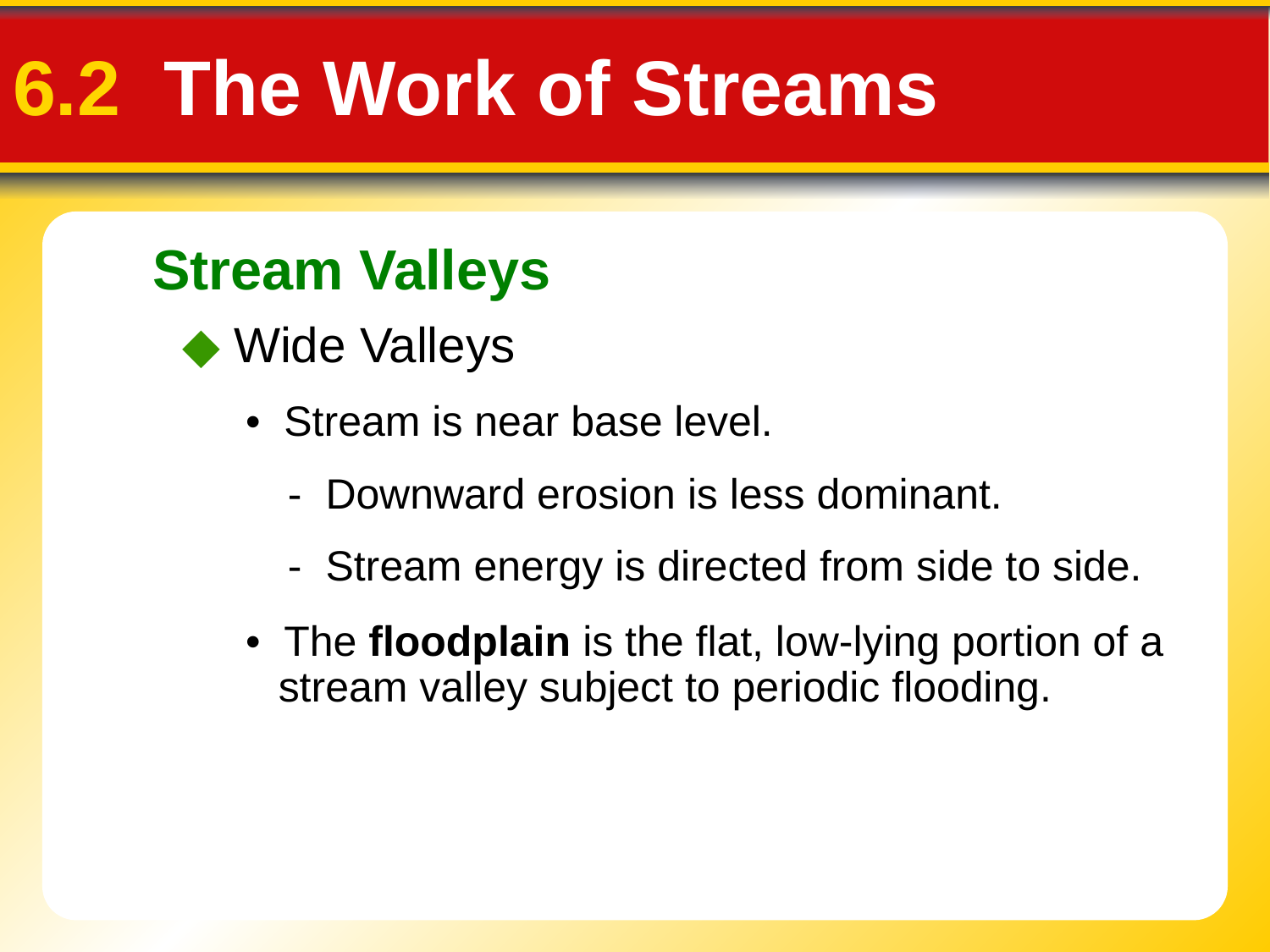

6.2  The Work of Streams

Stream Valleys
◆ Wide Valleys
•  Stream is near base level.
-  Downward erosion is less dominant.
-  Stream energy is directed from side to side.
•  The floodplain is the flat, low-lying portion of a stream valley subject to periodic flooding.